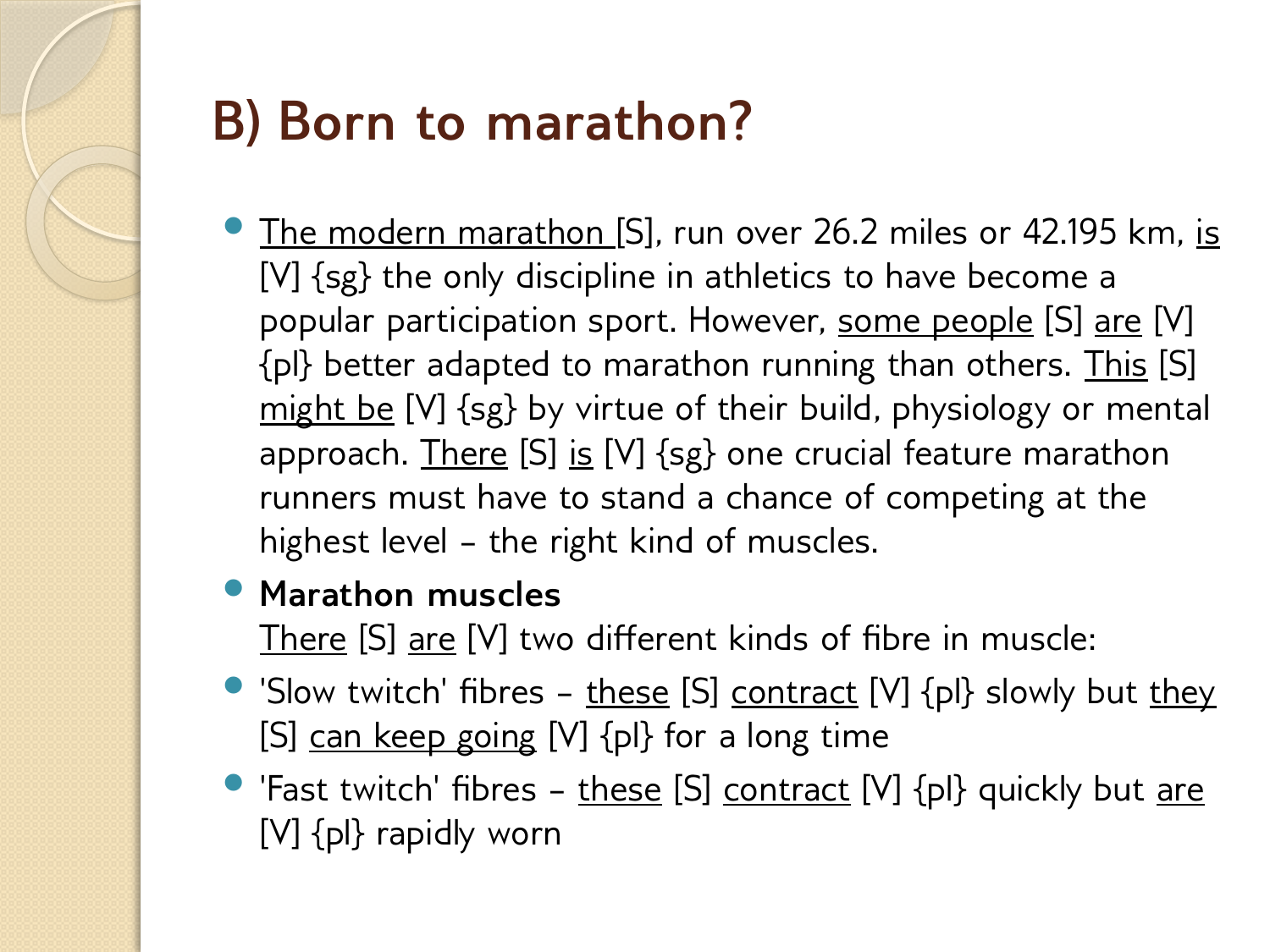

# B) Born to marathon?
The modern marathon [S], run over 26.2 miles or 42.195 km, is [V] {sg} the only discipline in athletics to have become a popular participation sport. However, some people [S] are [V] {pl} better adapted to marathon running than others. This [S] might be [V] {sg} by virtue of their build, physiology or mental approach. There [S] is [V] {sg} one crucial feature marathon runners must have to stand a chance of competing at the highest level – the right kind of muscles.
Marathon muscles
There [S] are [V] two different kinds of fibre in muscle:
'Slow twitch' fibres – these [S] contract [V] {pl} slowly but they [S] can keep going [V] {pl} for a long time
'Fast twitch' fibres – these [S] contract [V] {pl} quickly but are [V] {pl} rapidly worn